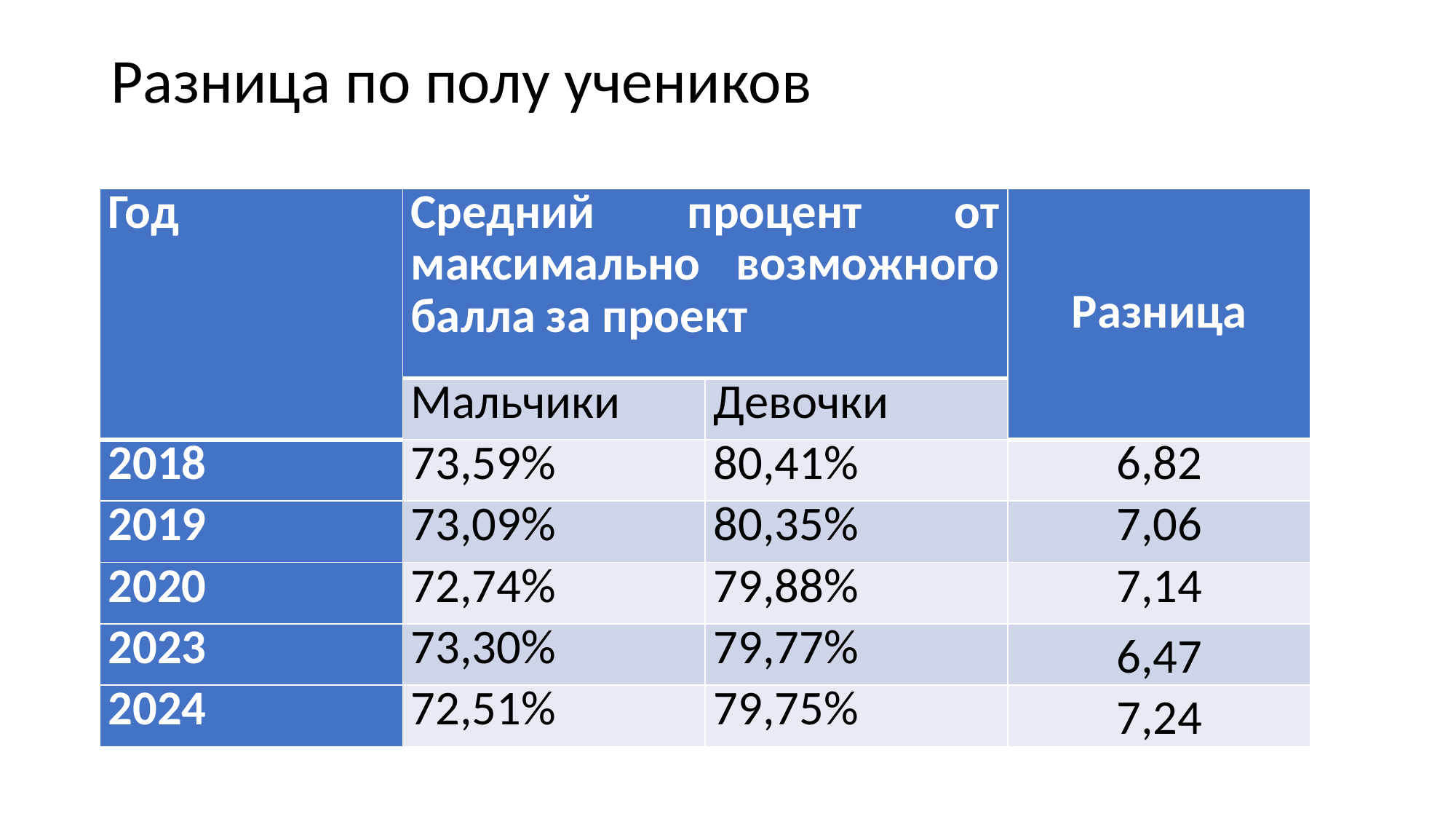

# Разница по полу учеников
| Год | Средний процент от максимально возможного балла за проект |  | Разница |
| --- | --- | --- | --- |
|  | Мальчики | Девочки |  |
| 2018 | 73,59% | 80,41% | 6,82 |
| 2019 | 73,09% | 80,35% | 7,06 |
| 2020 | 72,74% | 79,88% | 7,14 |
| 2023 | 73,30% | 79,77% | 6,47 |
| 2024 | 72,51% | 79,75% | 7,24 |